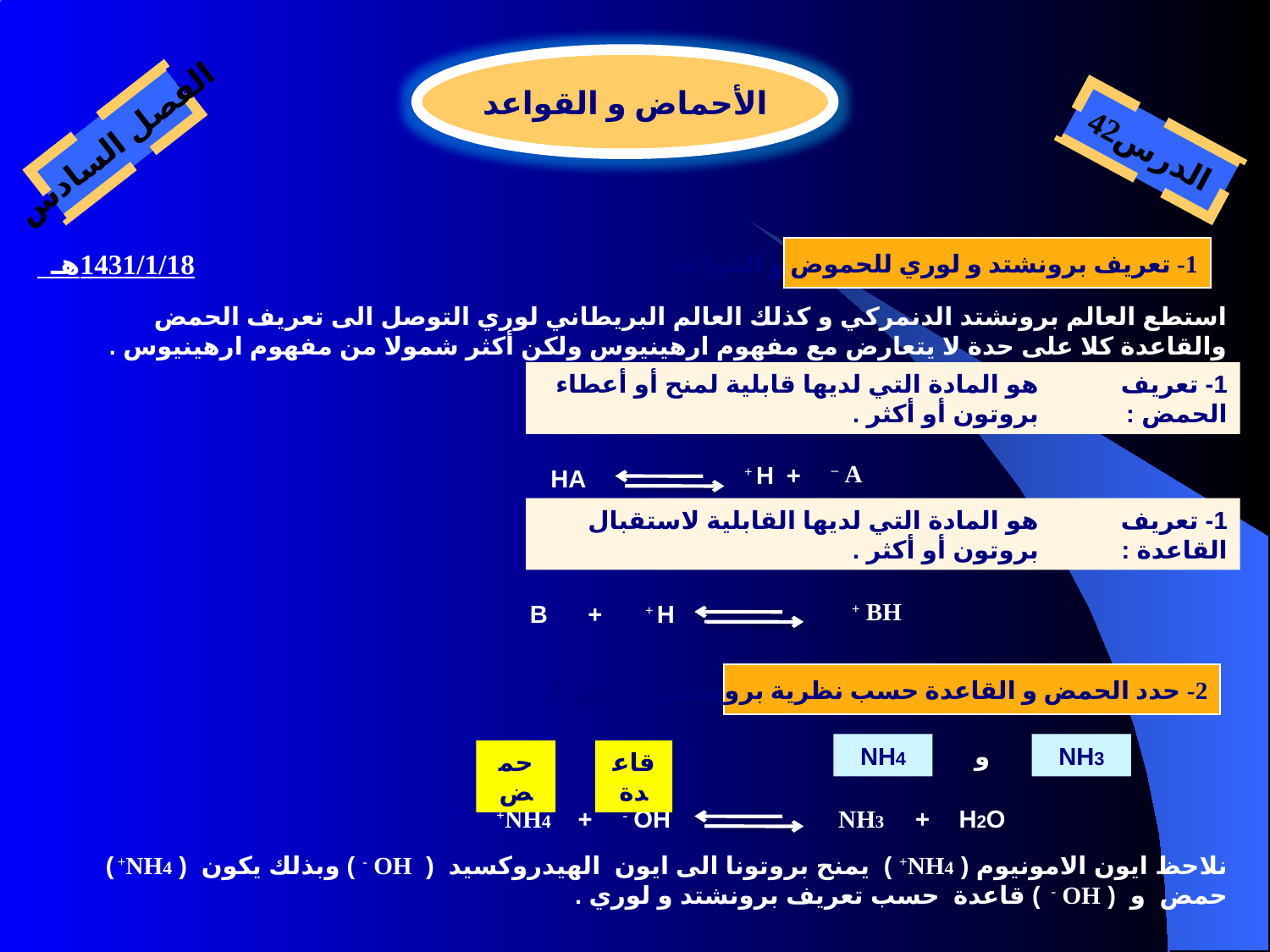

الأحماض و القواعد
الفصل السادس
الدرس42
1- تعريف برونشتد و لوري للحموض و القواعد  :
1431/1/18هـ
استطع العالم برونشتد الدنمركي و كذلك العالم البريطاني لوري التوصل الى تعريف الحمض والقاعدة كلا على حدة لا يتعارض مع مفهوم ارهينيوس ولكن أكثر شمولا من مفهوم ارهينيوس .
هو المادة التي لديها قابلية لمنح أو أعطاء بروتون أو أكثر .
1- تعريف الحمض :
H +
+
A –
HA
هو المادة التي لديها القابلية لاستقبال بروتون أو أكثر .
1- تعريف القاعدة :
B
+
H +
BH +
2- حدد الحمض و القاعدة حسب نظرية برونشتد و لوري  ؟
NH4
و
NH3
حمض
قاعدة
NH4+
+
OH -
NH3
+
H2O
نلاحظ ايون الامونيوم ( NH4+ )  يمنح بروتونا الى ايون  الهيدروكسيد  (  OH -  ) وبذلك يكون  ( NH4+ ) حمض  و  ( OH -   ) قاعدة  حسب تعريف برونشتد و لوري .